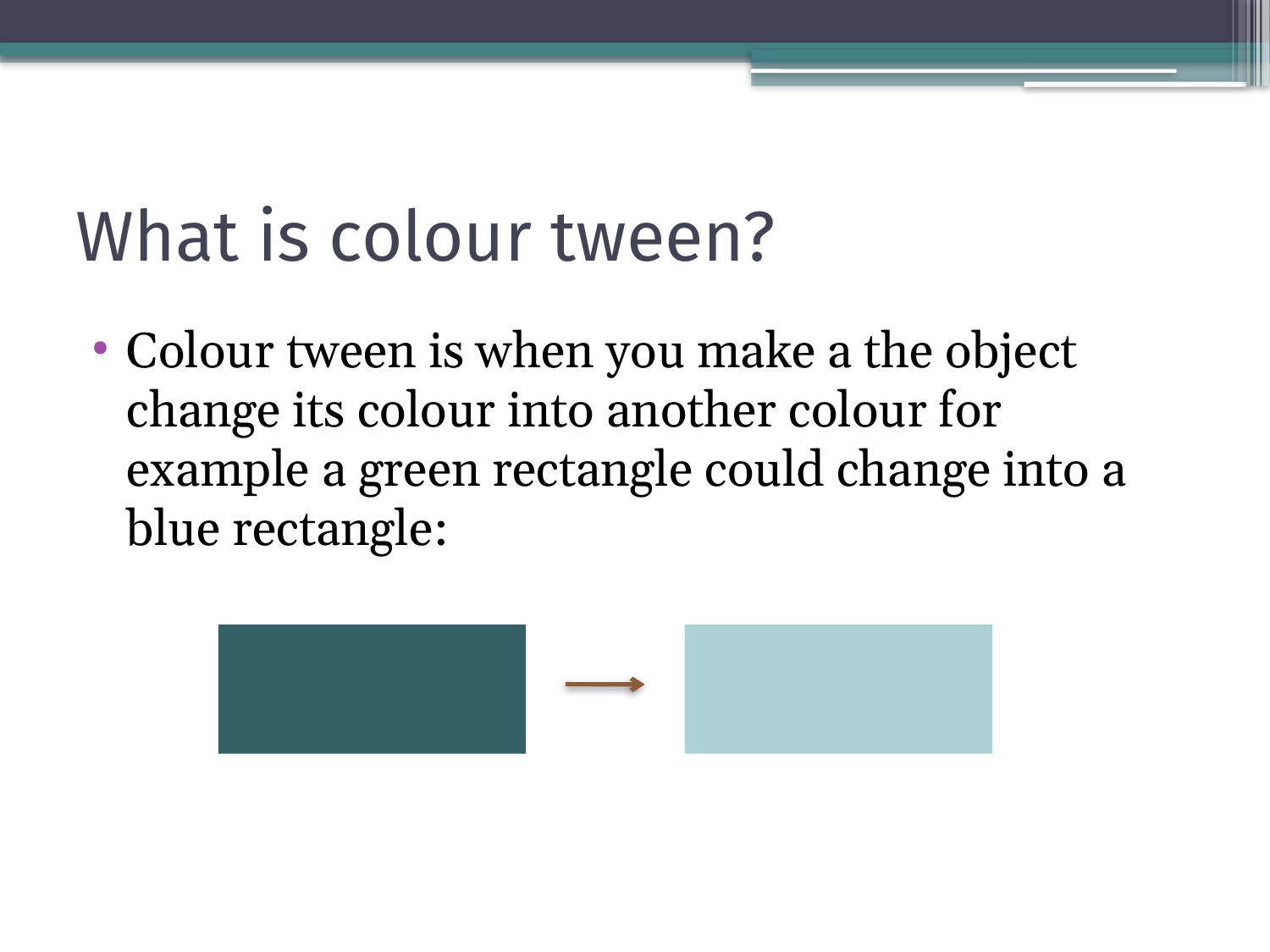

# What is colour tween?
Colour tween is when you make a the object change its colour into another colour for example a green rectangle could change into a blue rectangle: